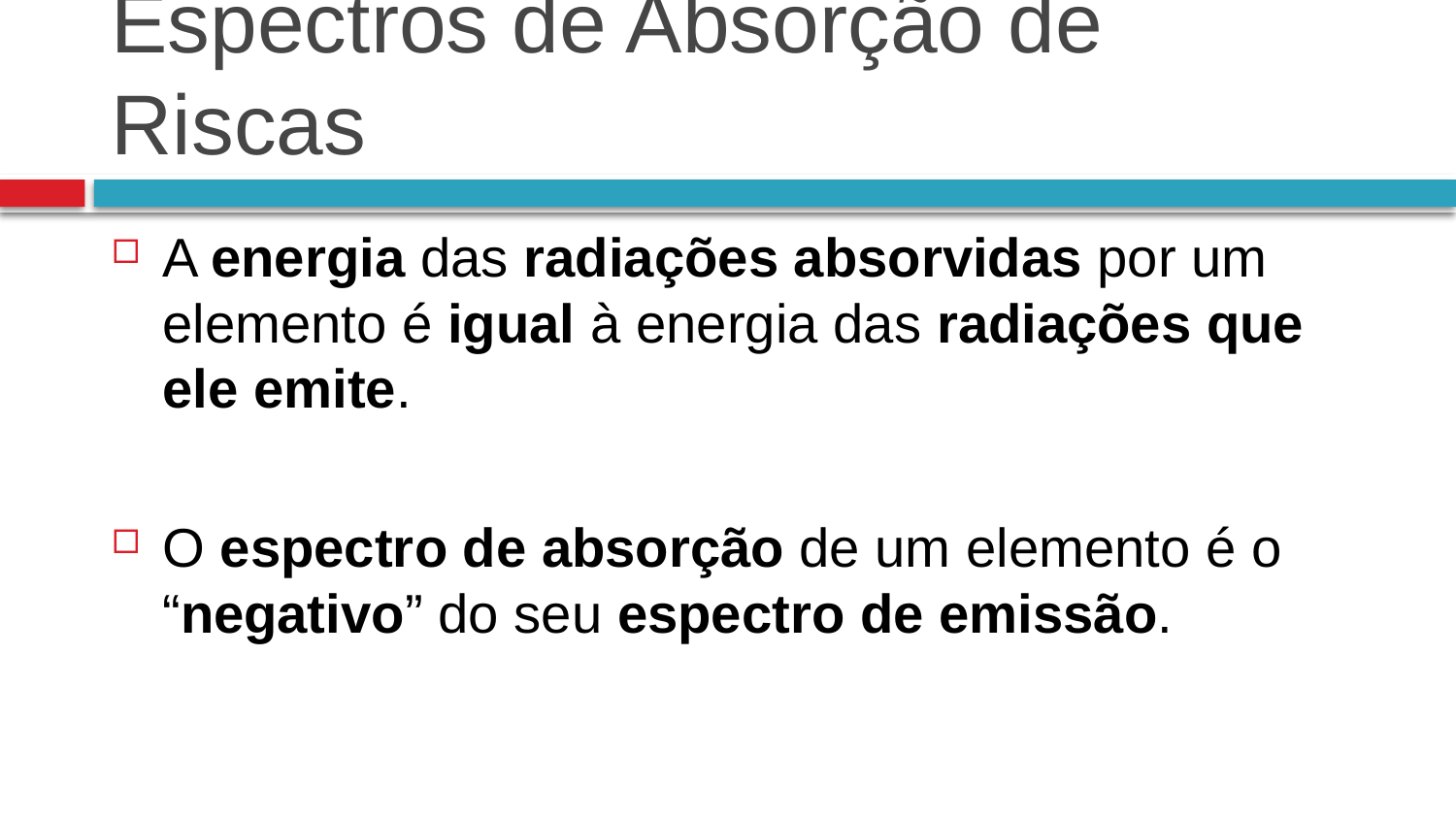

# Espectros de Absorção de Riscas
A energia das radiações absorvidas por um elemento é igual à energia das radiações que ele emite.

O espectro de absorção de um elemento é o “negativo” do seu espectro de emissão.